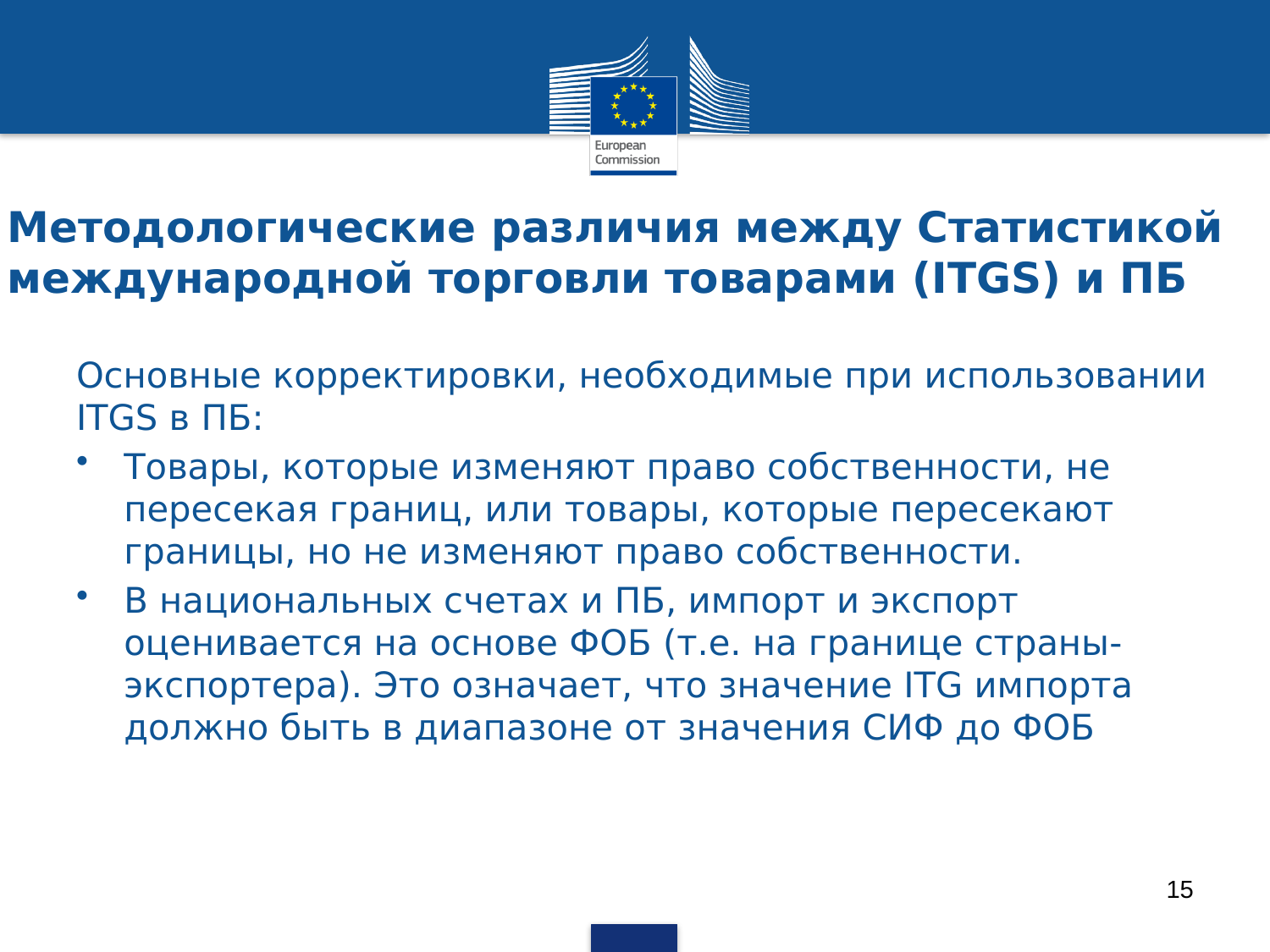

# Методологические различия между Статистикой международной торговли товарами (ITGS) и ПБ
Основные корректировки, необходимые при использовании ITGS в ПБ:
Товары, которые изменяют право собственности, не пересекая границ, или товары, которые пересекают границы, но не изменяют право собственности.
В национальных счетах и ПБ, импорт и экспорт оценивается на основе ФОБ (т.е. на границе страны-экспортера). Это означает, что значение ITG импорта должно быть в диапазоне от значения СИФ до ФОБ
15